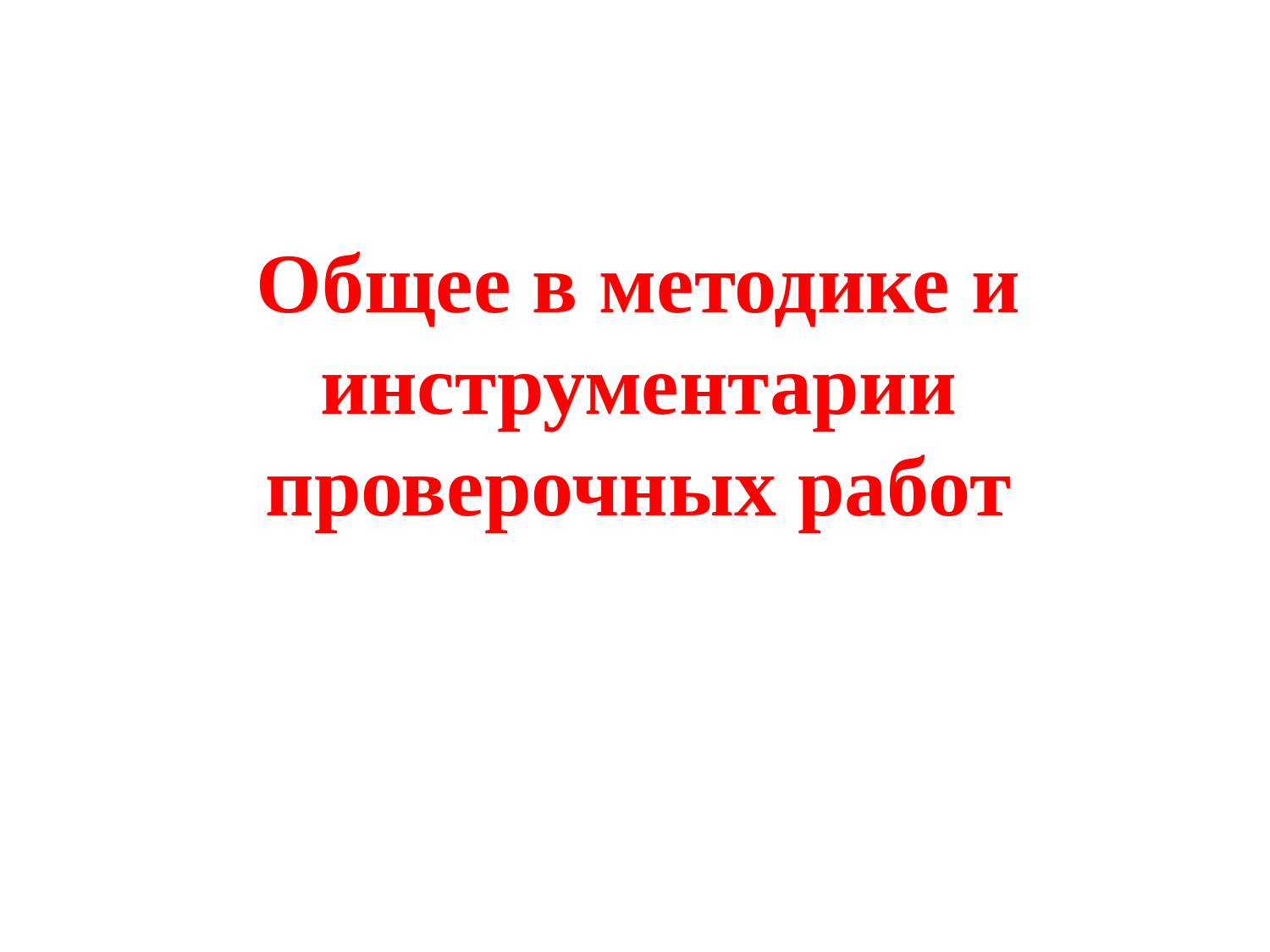

# Общее в методике и инструментарии проверочных работ